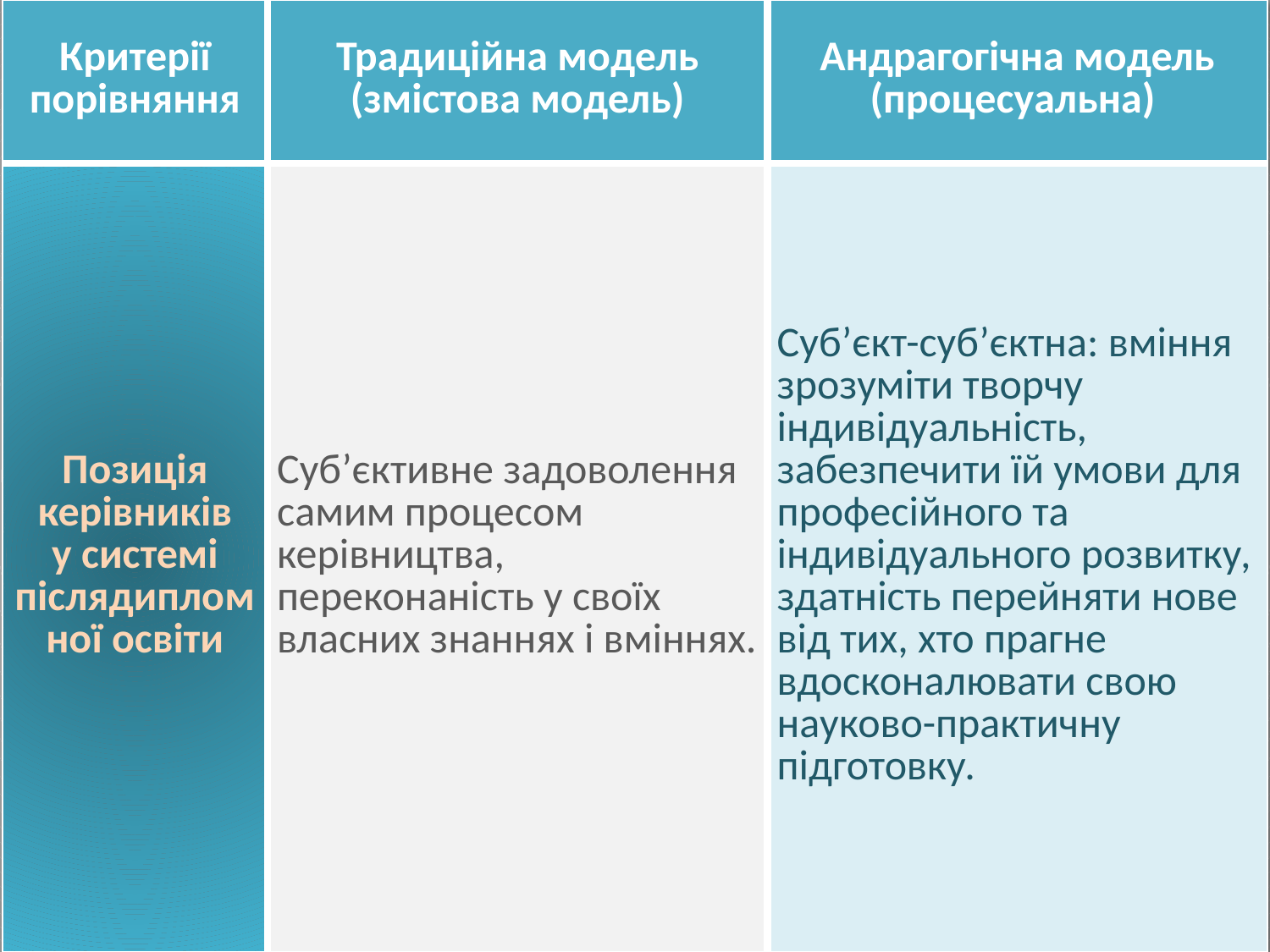

| Критерії порівняння | Традиційна модель (змістова модель) | Андрагогічна модель (процесуальна) |
| --- | --- | --- |
| Позиція керівників у системі післядипломної освіти | Суб’єктивне задоволення самим процесом керівництва, переконаність у своїх власних знаннях і вміннях. | Суб’єкт-суб’єктна: вміння зрозуміти творчу індивідуальність, забезпечити їй умови для професійного та індивідуального розвитку, здатність перейняти нове від тих, хто прагне вдосконалювати свою науково-практичну підготовку. |